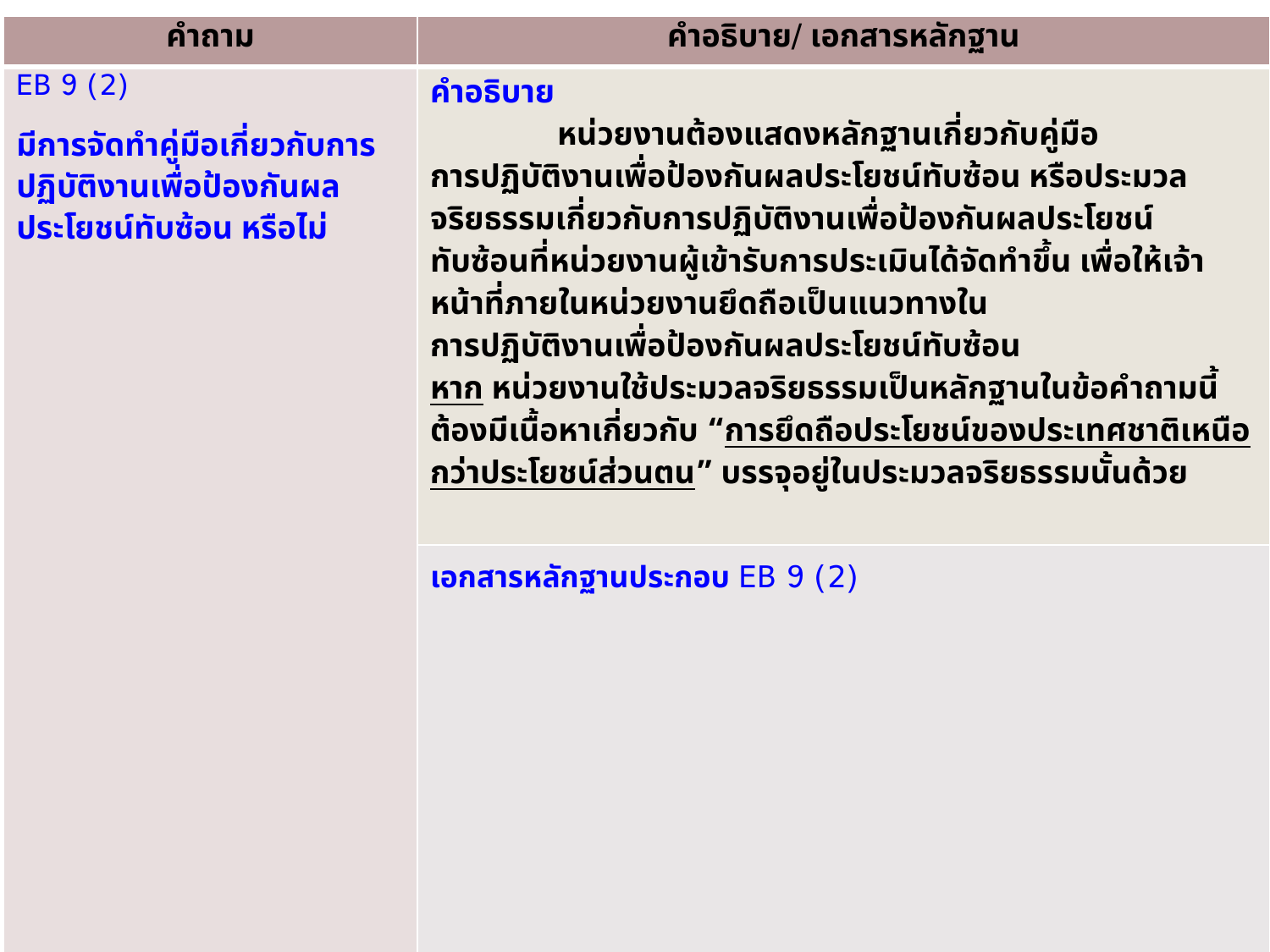

| คำถาม | คำอธิบาย/เอกสารหลักฐาน |
| --- | --- |
| EB 9 (2) มีการจัดทำคู่มือเกี่ยวกับการปฏิบัติงานเพื่อป้องกันผลประโยชน์ทับซ้อน หรือไม่ | คำอธิบาย หน่วยงานต้องแสดงหลักฐานเกี่ยวกับคู่มือ การปฏิบัติงานเพื่อป้องกันผลประโยชน์ทับซ้อน หรือประมวลจริยธรรมเกี่ยวกับการปฏิบัติงานเพื่อป้องกันผลประโยชน์ ทับซ้อนที่หน่วยงานผู้เข้ารับการประเมินได้จัดทำขึ้น เพื่อให้เจ้าหน้าที่ภายในหน่วยงานยึดถือเป็นแนวทางใน การปฏิบัติงานเพื่อป้องกันผลประโยชน์ทับซ้อน หาก หน่วยงานใช้ประมวลจริยธรรมเป็นหลักฐานในข้อคำถามนี้ ต้องมีเนื้อหาเกี่ยวกับ “การยึดถือประโยชน์ของประเทศชาติเหนือกว่าประโยชน์ส่วนตน” บรรจุอยู่ในประมวลจริยธรรมนั้นด้วย |
|  | เอกสารหลักฐานประกอบ EB 9 (2) |